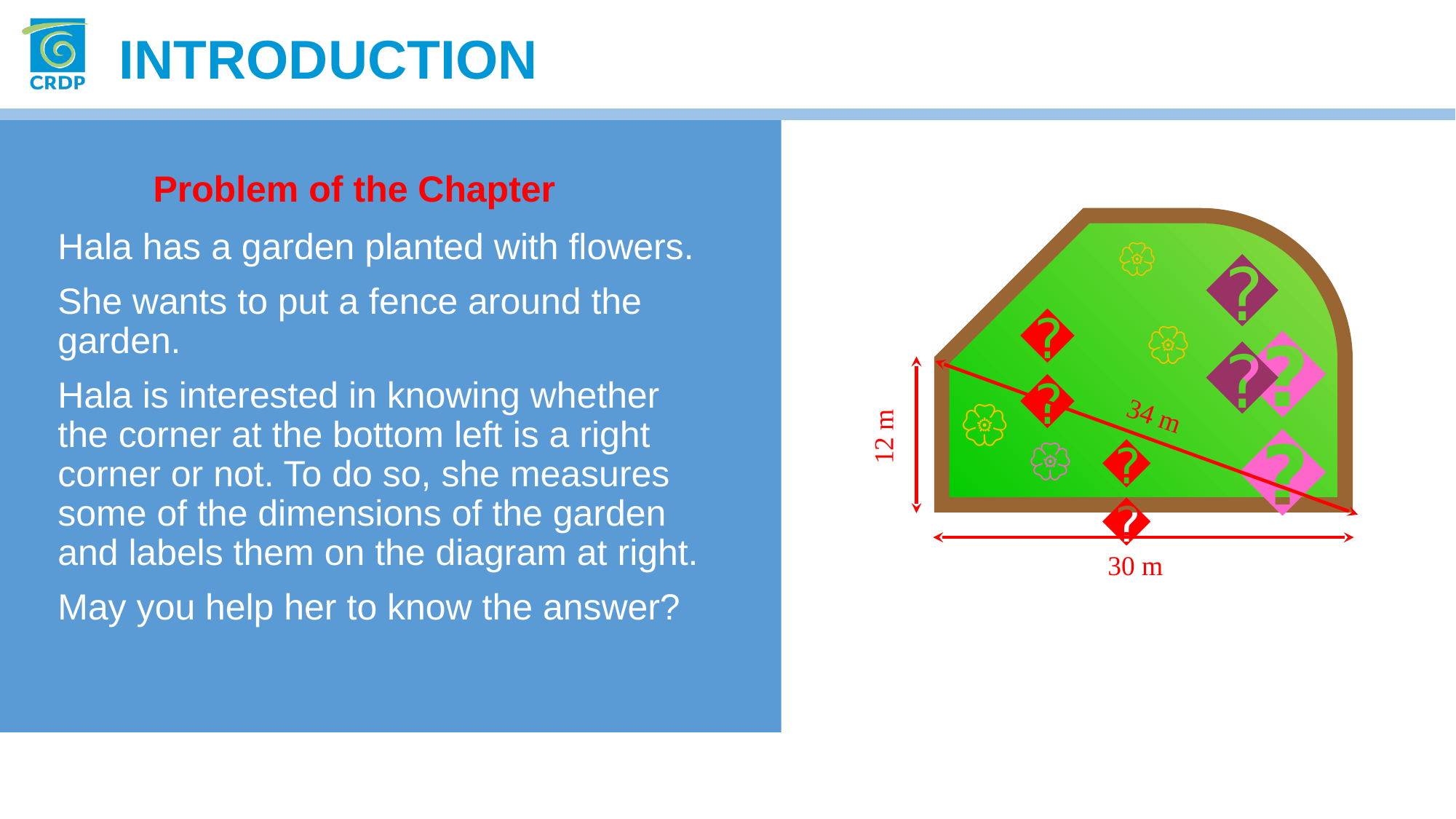

Introduction
Problem of the Chapter

🏵
🏶
🏶
🏵
🏵
12 m
34 m
🏵
🏶
🏵
🏶
30 m
Hala has a garden planted with flowers.
She wants to put a fence around the garden.
Hala is interested in knowing whether the corner at the bottom left is a right corner or not. To do so, she measures some of the dimensions of the garden and labels them on the diagram at right.
May you help her to know the answer?